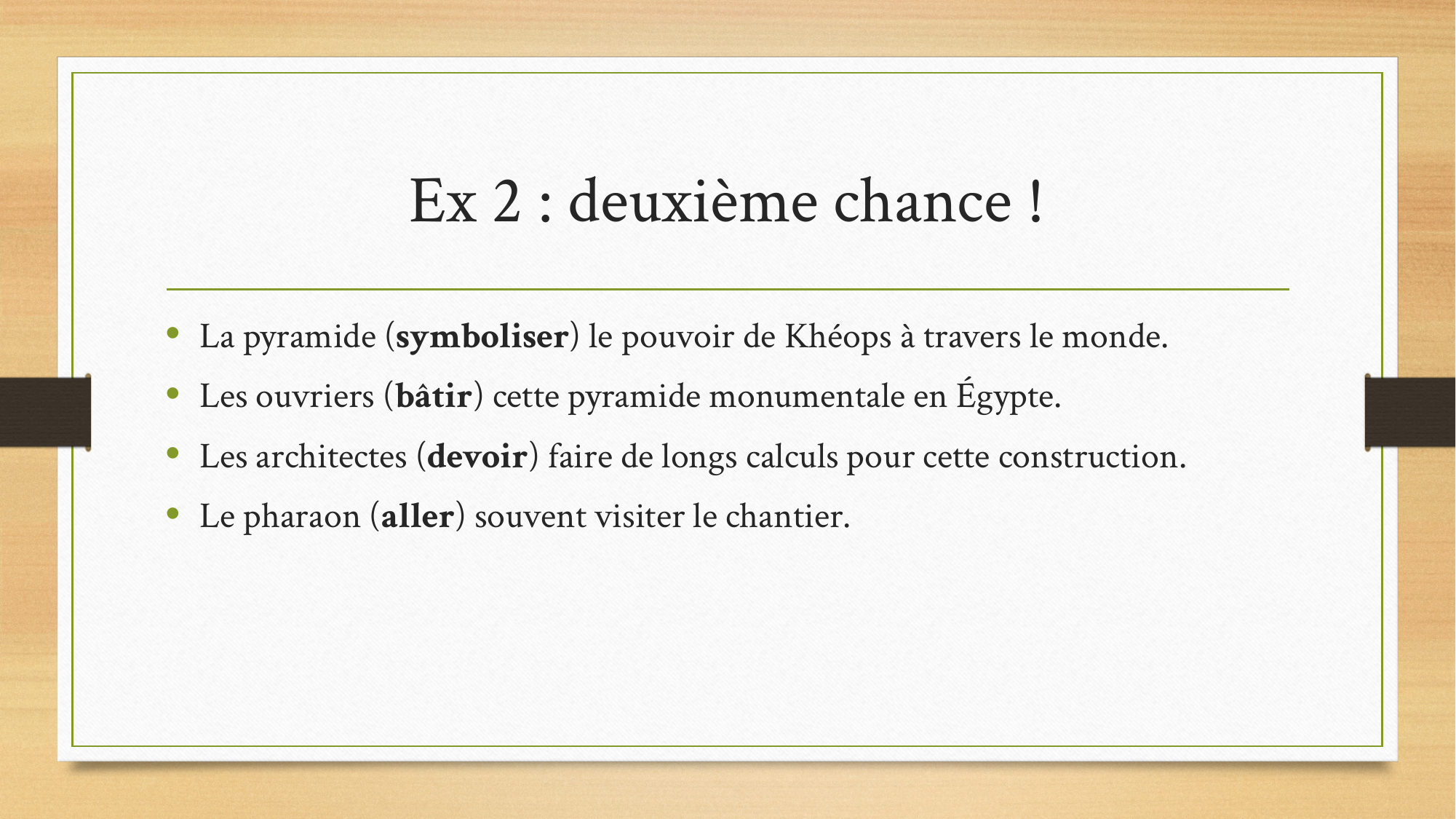

# Ex 2 : deuxième chance !
La pyramide (symboliser) le pouvoir de Khéops à travers le monde.
Les ouvriers (bâtir) cette pyramide monumentale en Égypte.
Les architectes (devoir) faire de longs calculs pour cette construction.
Le pharaon (aller) souvent visiter le chantier.